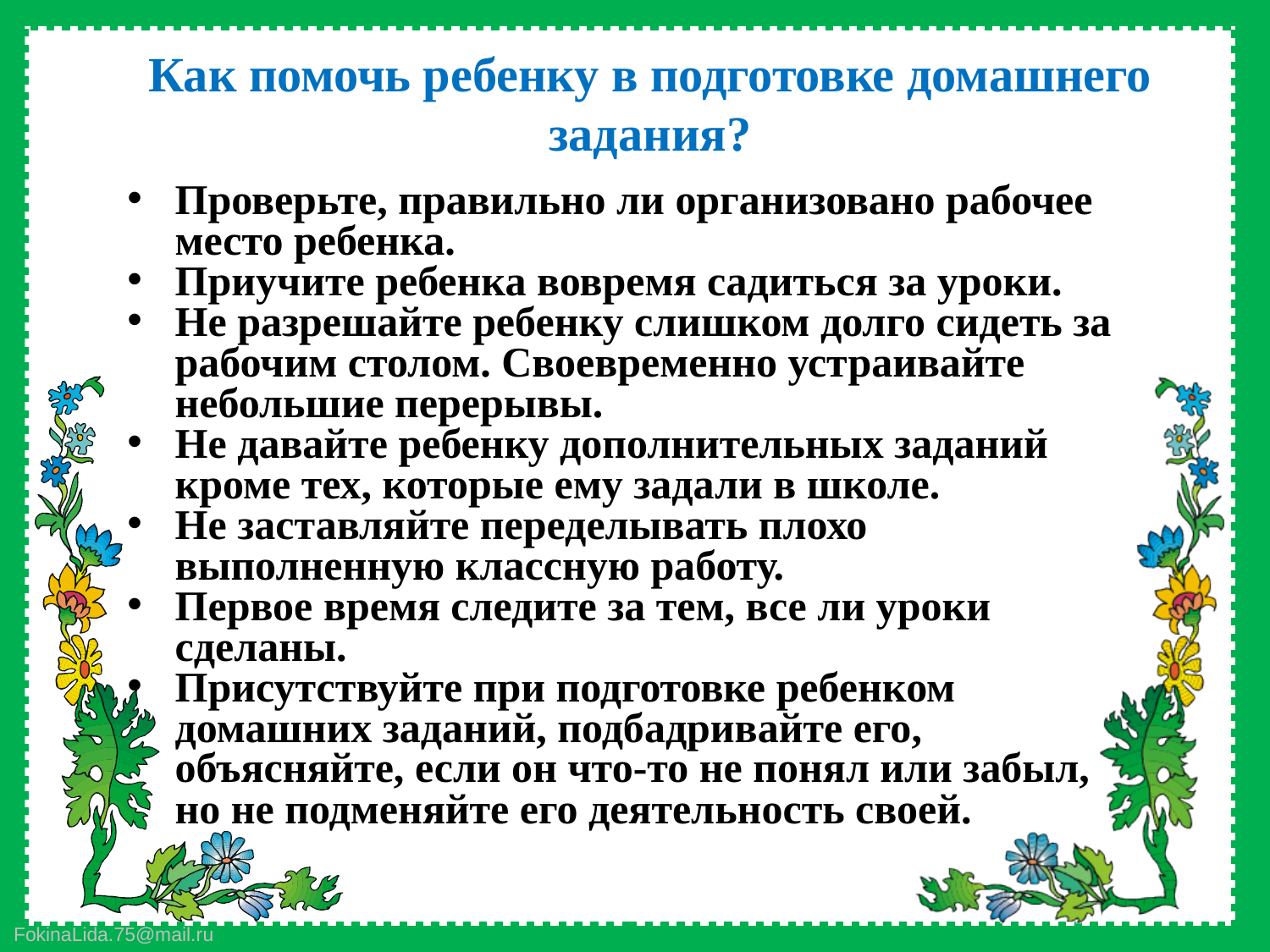

Как помочь ребенку в подготовке домашнего задания?
Проверьте, правильно ли организовано рабочее место ребенка.
Приучите ребенка вовремя садиться за уроки.
Не разрешайте ребенку слишком долго сидеть за рабочим столом. Своевременно устраивайте небольшие перерывы.
Не давайте ребенку дополнительных заданий кроме тех, которые ему задали в школе.
Не заставляйте переделывать плохо выполненную классную работу.
Первое время следите за тем, все ли уроки сделаны.
Присутствуйте при подготовке ребенком домашних заданий, подбадривайте его, объясняйте, если он что-то не понял или забыл, но не подменяйте его деятельность своей.